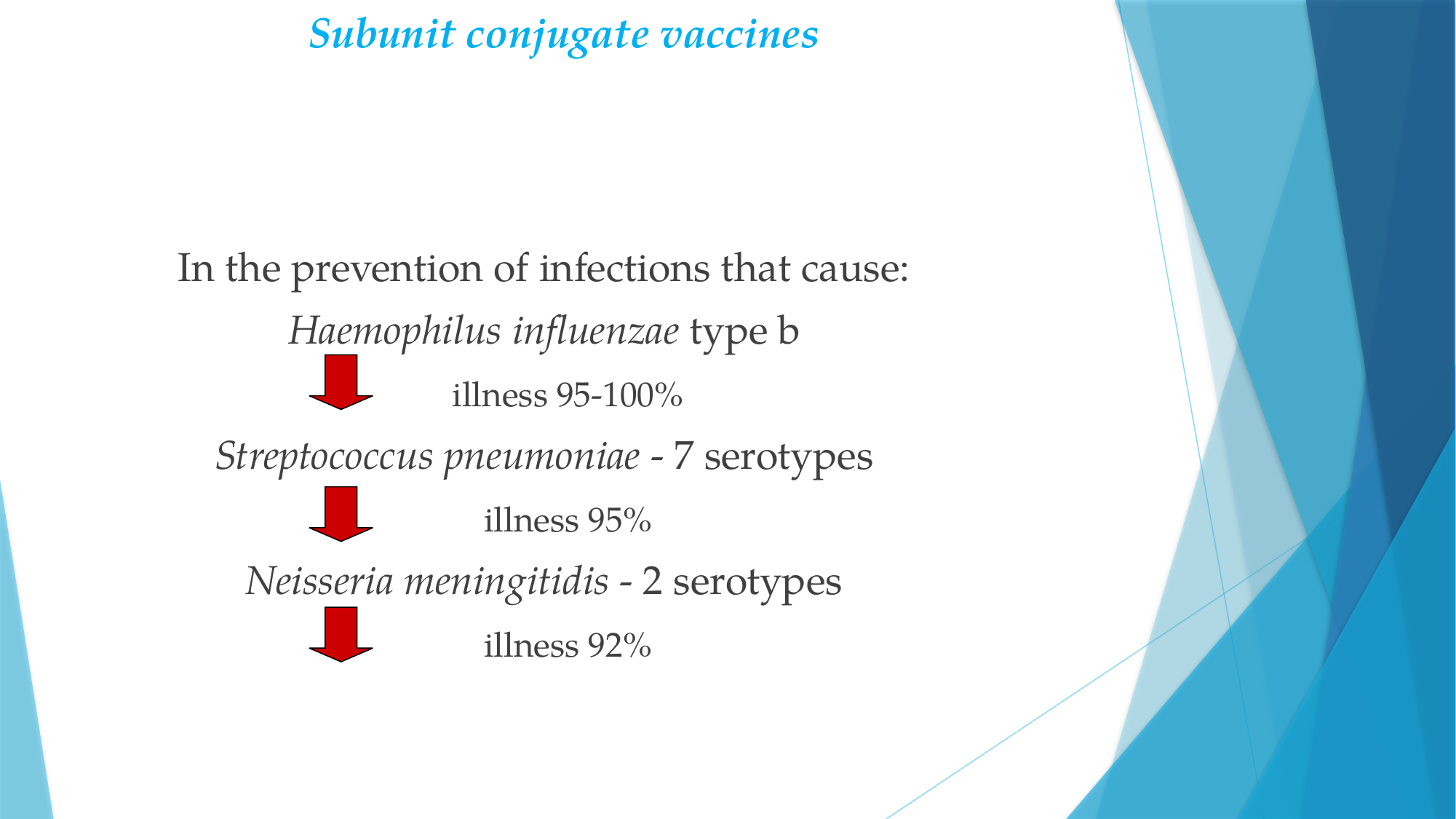

Subunit conjugate vaccines
In the prevention of infections that cause:
Haemophilus influenzae type b
		 illness 95-100%
Streptococcus pneumoniae - 7 serotypes
		 illness 95%
Neisseria meningitidis - 2 serotypes
		 illness 92%